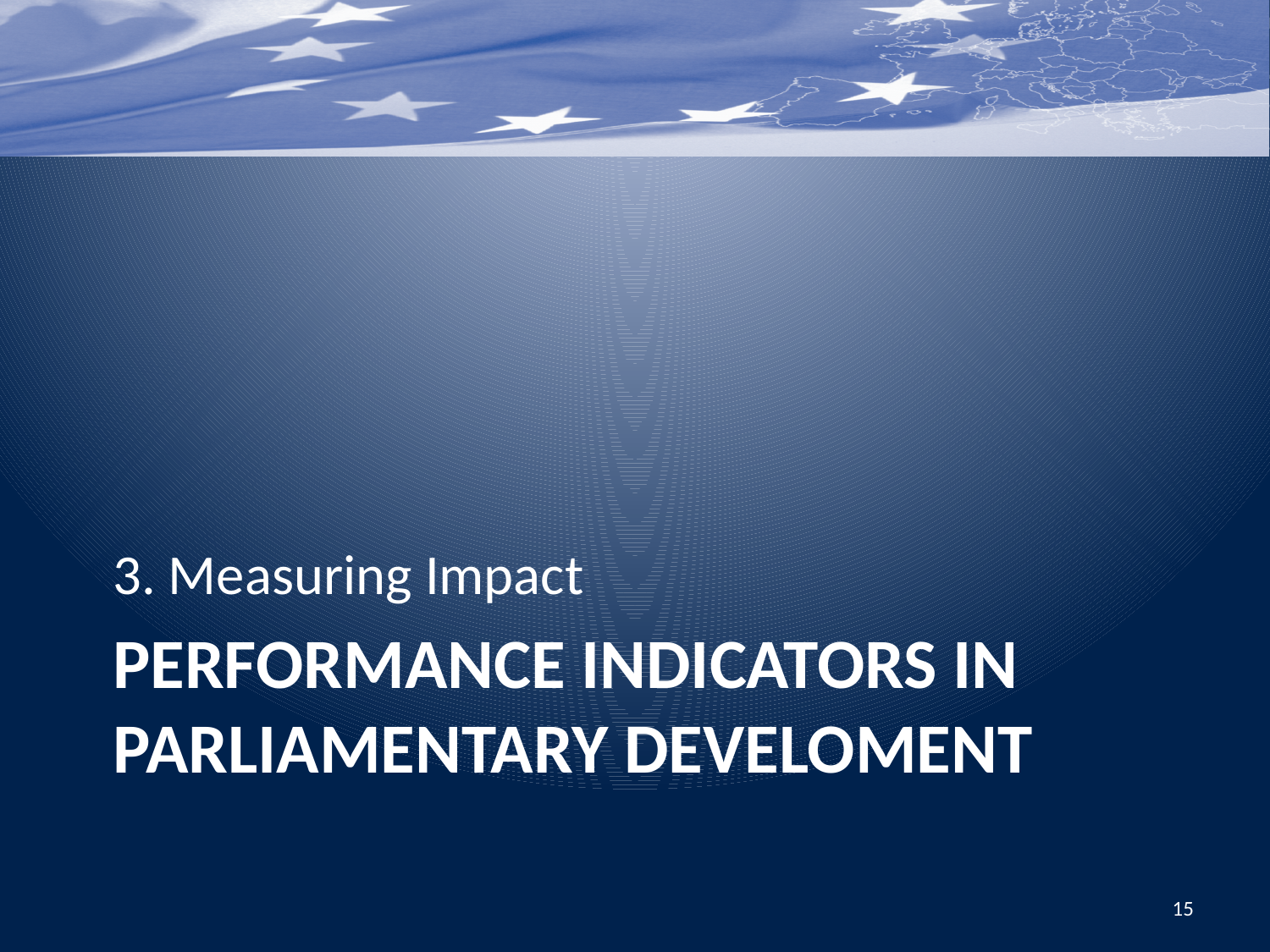

3. Measuring Impact
# Performance indicators in parliamentary develoment
15